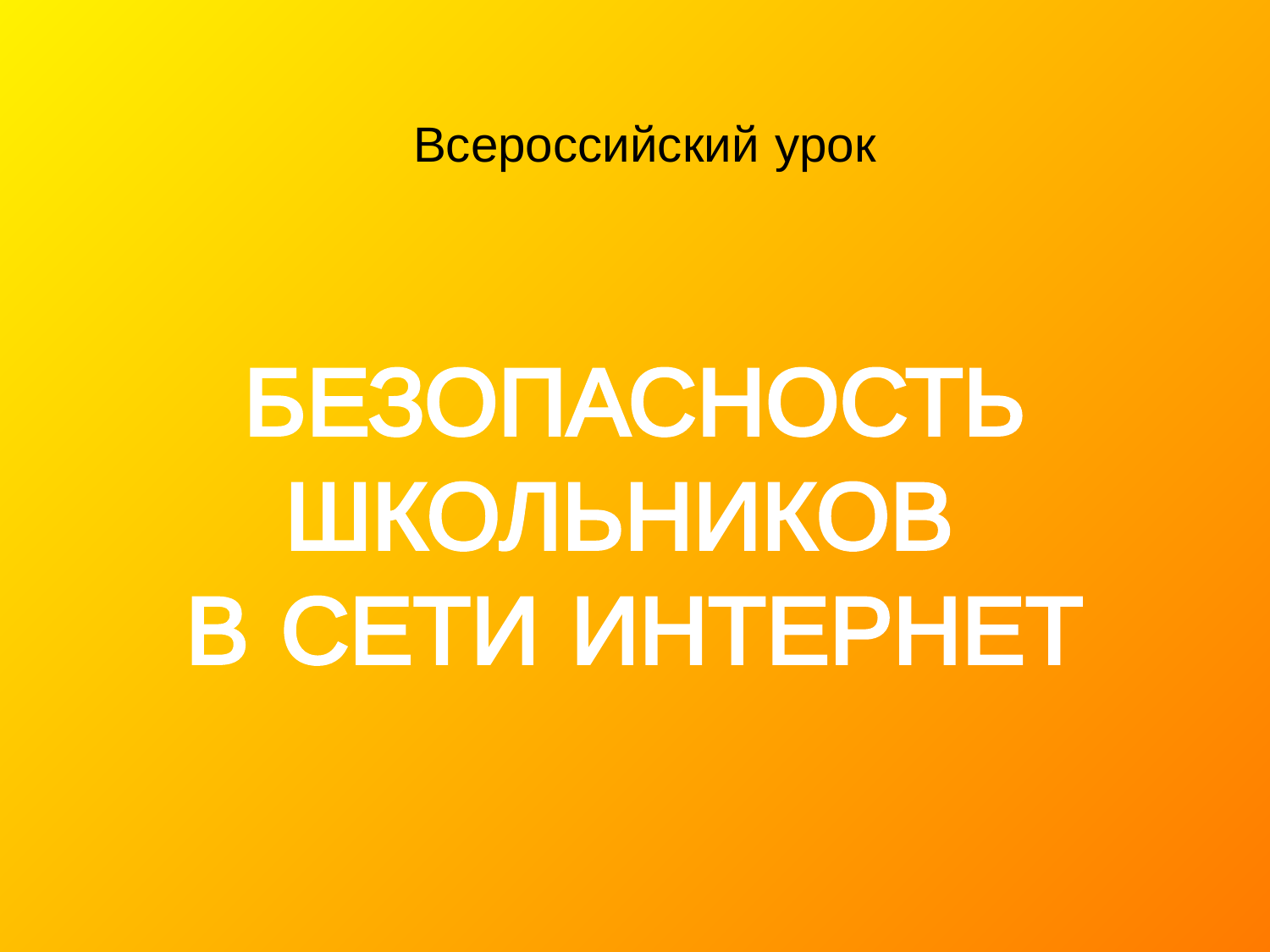

Всероссийский урок
# БЕЗОПАСНОСТЬ ШКОЛЬНИКОВ В СЕТИ ИНТЕРНЕТ